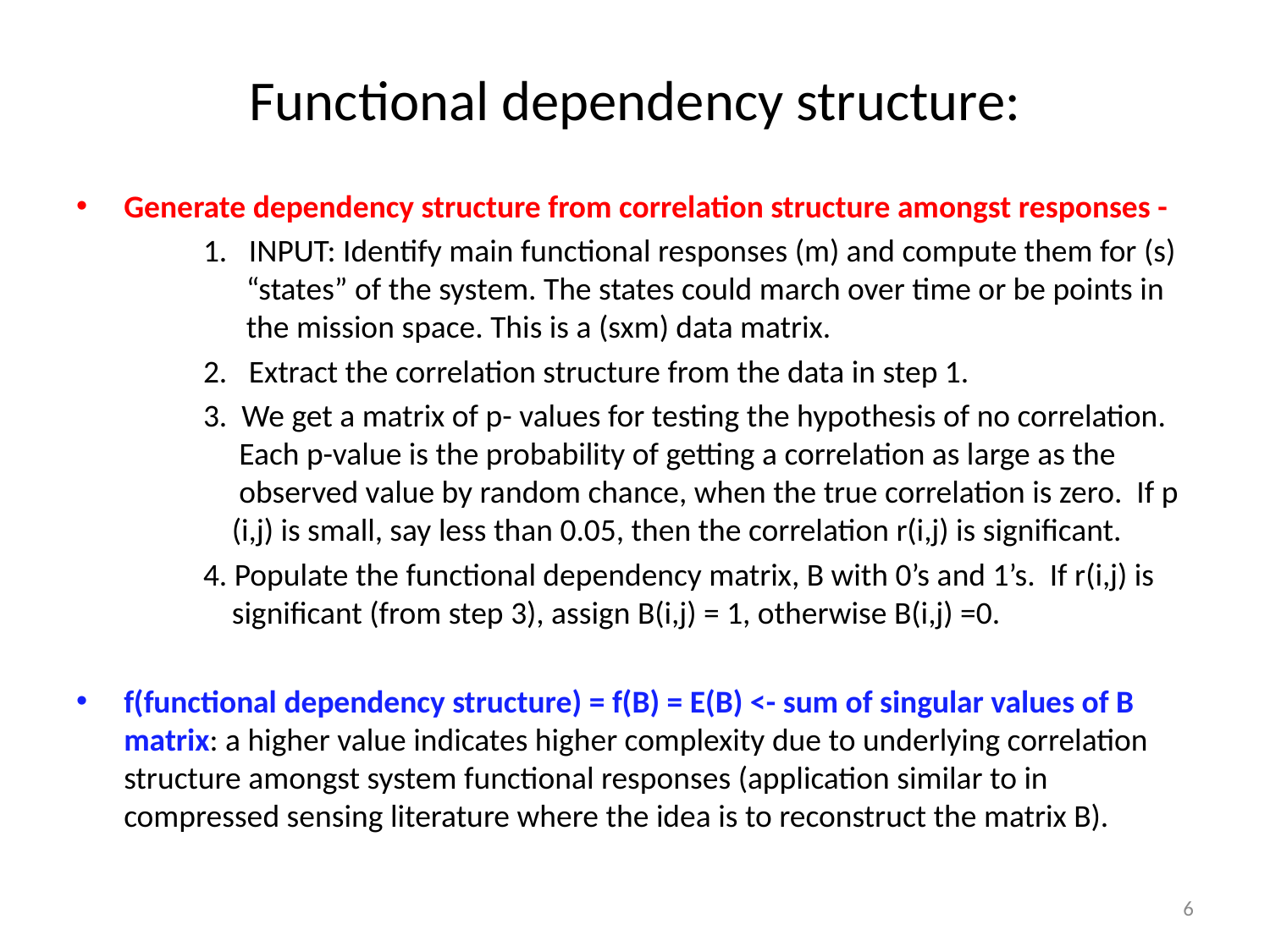

# Functional dependency structure:
Generate dependency structure from correlation structure amongst responses -
	1.   INPUT: Identify main functional responses (m) and compute them for (s) 	      “states” of the system. The states could march over time or be points in 	      the mission space. This is a (sxm) data matrix.
	2.   Extract the correlation structure from the data in step 1.
	3.  We get a matrix of p- values for testing the hypothesis of no correlation.  	     Each p-value is the probability of getting a correlation as large as the 	     observed value by random chance, when the true correlation is zero.  If p	    (i,j) is small, say less than 0.05, then the correlation r(i,j) is significant.
	4. Populate the functional dependency matrix, B with 0’s and 1’s.  If r(i,j) is 	    significant (from step 3), assign B(i,j) = 1, otherwise B(i,j) =0.

f(functional dependency structure) = f(B) = E(B) <- sum of singular values of B matrix: a higher value indicates higher complexity due to underlying correlation structure amongst system functional responses (application similar to in compressed sensing literature where the idea is to reconstruct the matrix B).
6